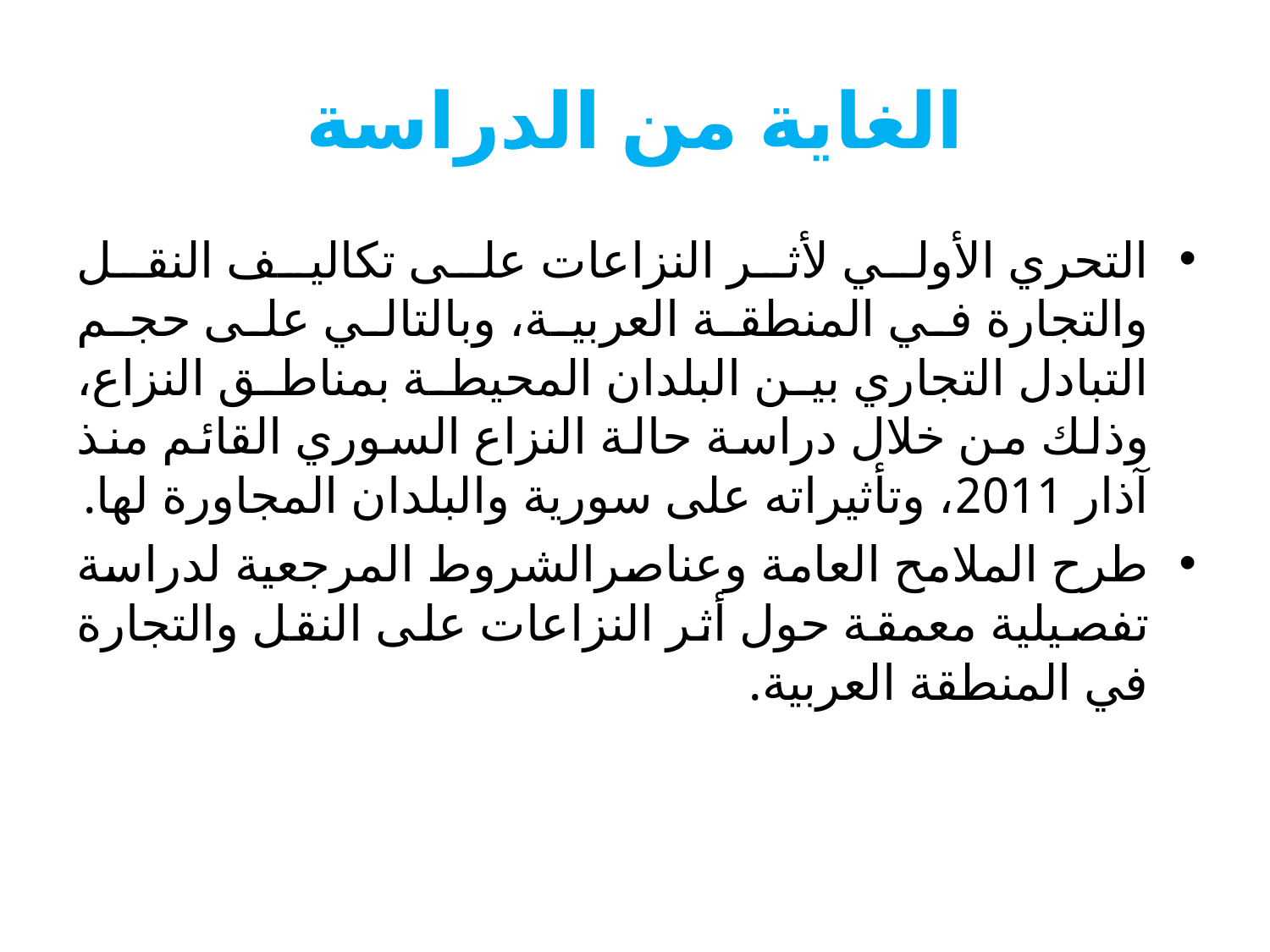

# الغاية من الدراسة
التحري الأولي لأثر النزاعات على تكاليف النقل والتجارة في المنطقة العربية، وبالتالي على حجم التبادل التجاري بين البلدان المحيطة بمناطق النزاع، وذلك من خلال دراسة حالة النزاع السوري القائم منذ آذار 2011، وتأثيراته على سورية والبلدان المجاورة لها.
طرح الملامح العامة وعناصرالشروط المرجعية لدراسة تفصيلية معمقة حول أثر النزاعات على النقل والتجارة في المنطقة العربية.